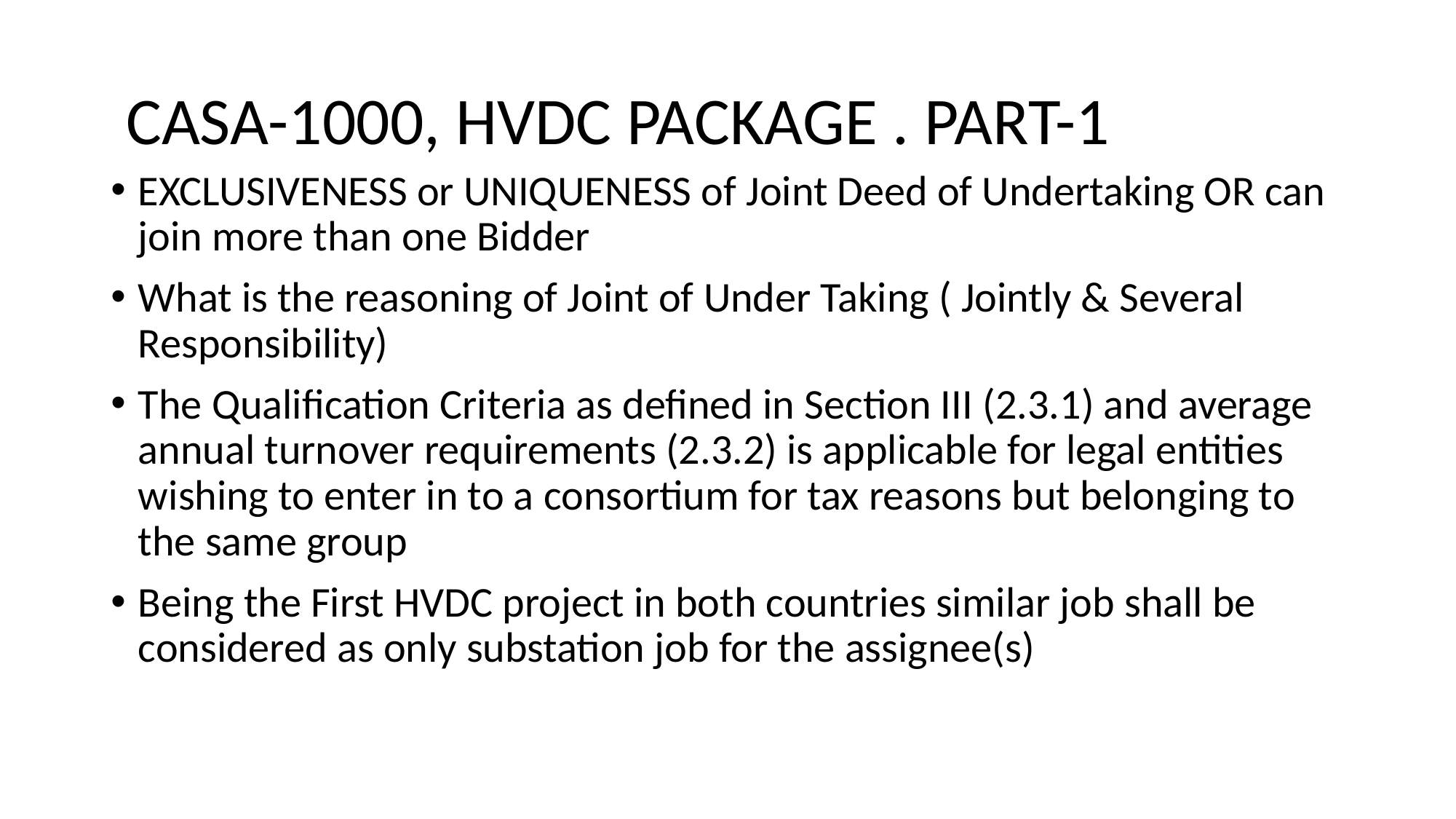

# CASA-1000, HVDC PACKAGE . PART-1
EXCLUSIVENESS or UNIQUENESS of Joint Deed of Undertaking OR can join more than one Bidder
What is the reasoning of Joint of Under Taking ( Jointly & Several Responsibility)
The Qualification Criteria as defined in Section III (2.3.1) and average annual turnover requirements (2.3.2) is applicable for legal entities wishing to enter in to a consortium for tax reasons but belonging to the same group
Being the First HVDC project in both countries similar job shall be considered as only substation job for the assignee(s)